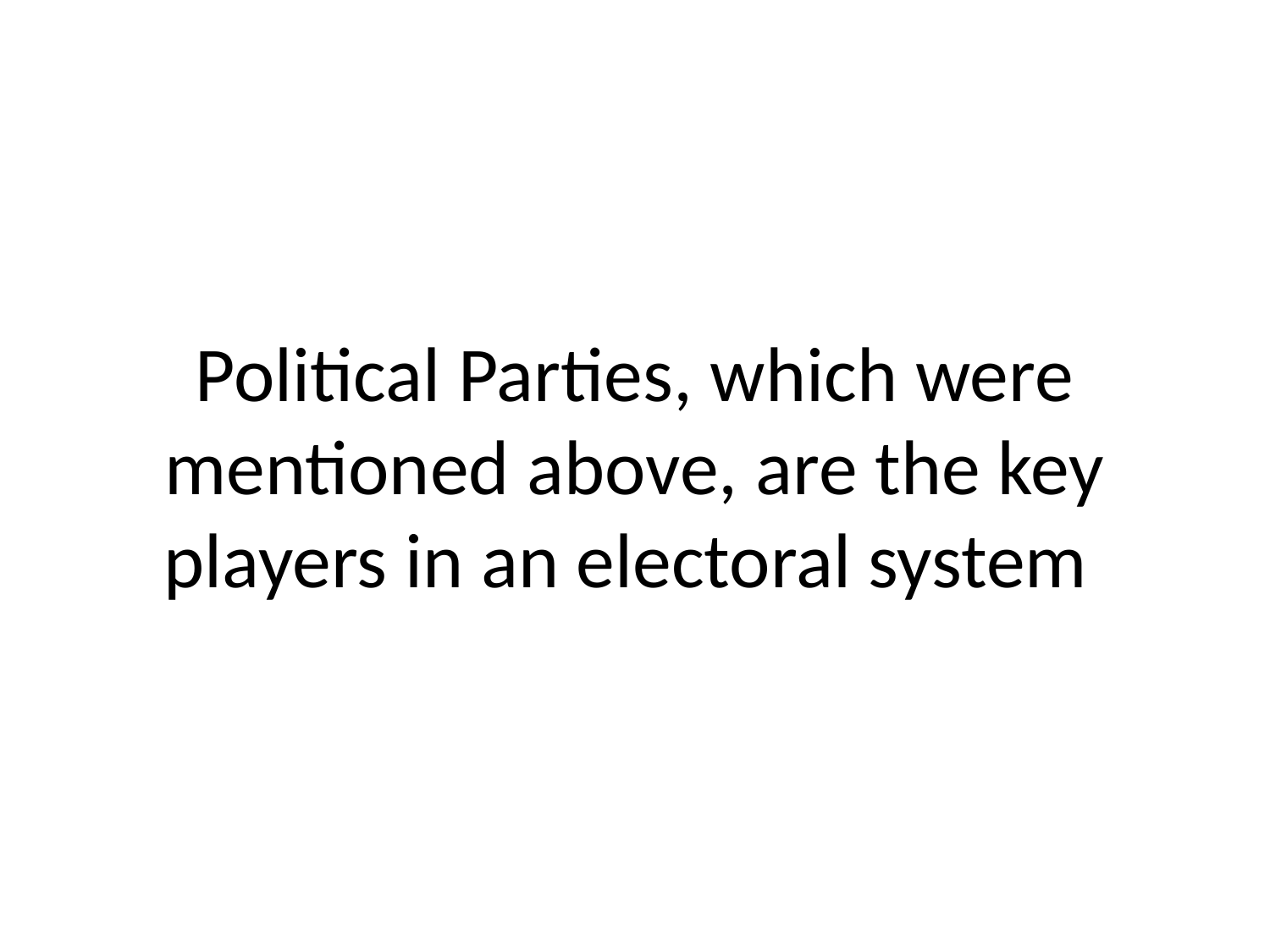

# Political Parties, which were mentioned above, are the key players in an electoral system